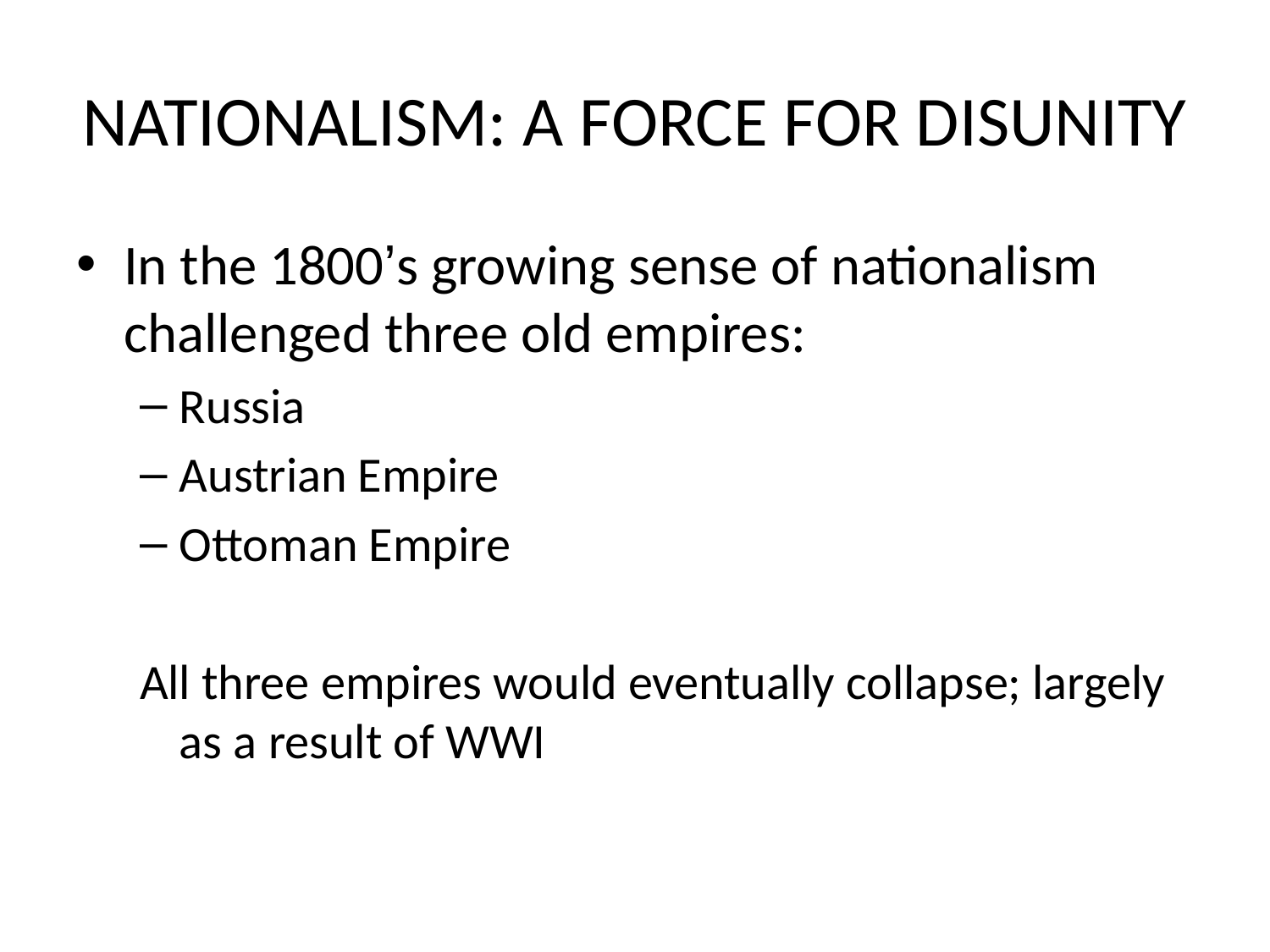

# NATIONALISM: A FORCE FOR DISUNITY
In the 1800’s growing sense of nationalism challenged three old empires:
Russia
Austrian Empire
Ottoman Empire

All three empires would eventually collapse; largely as a result of WWI